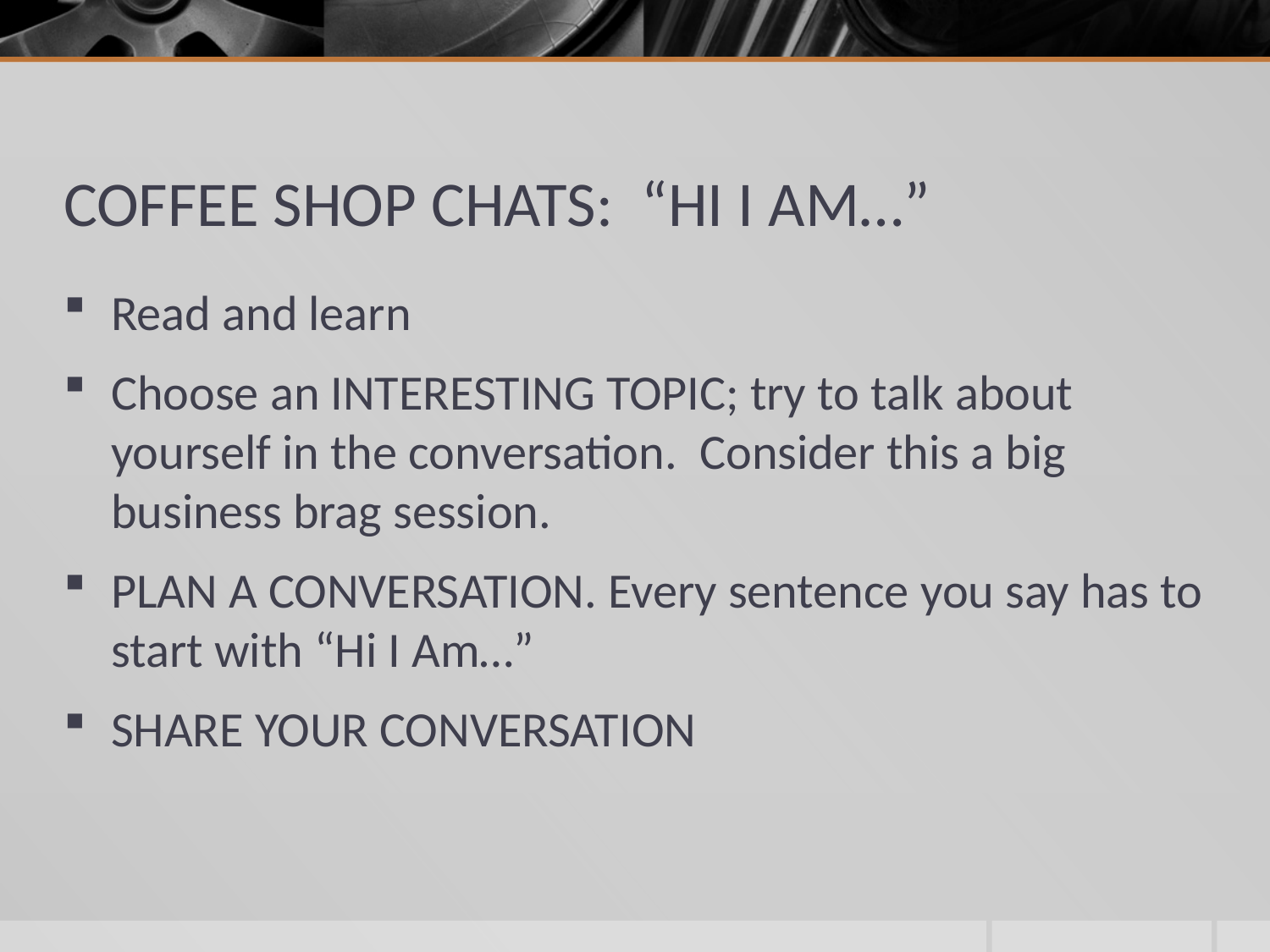

# COFFEE SHOP CHATS:  “HI I AM…”
Read and learn
Choose an INTERESTING TOPIC; try to talk about yourself in the conversation.  Consider this a big business brag session.
PLAN A CONVERSATION. Every sentence you say has to start with “Hi I Am…”
SHARE YOUR CONVERSATION